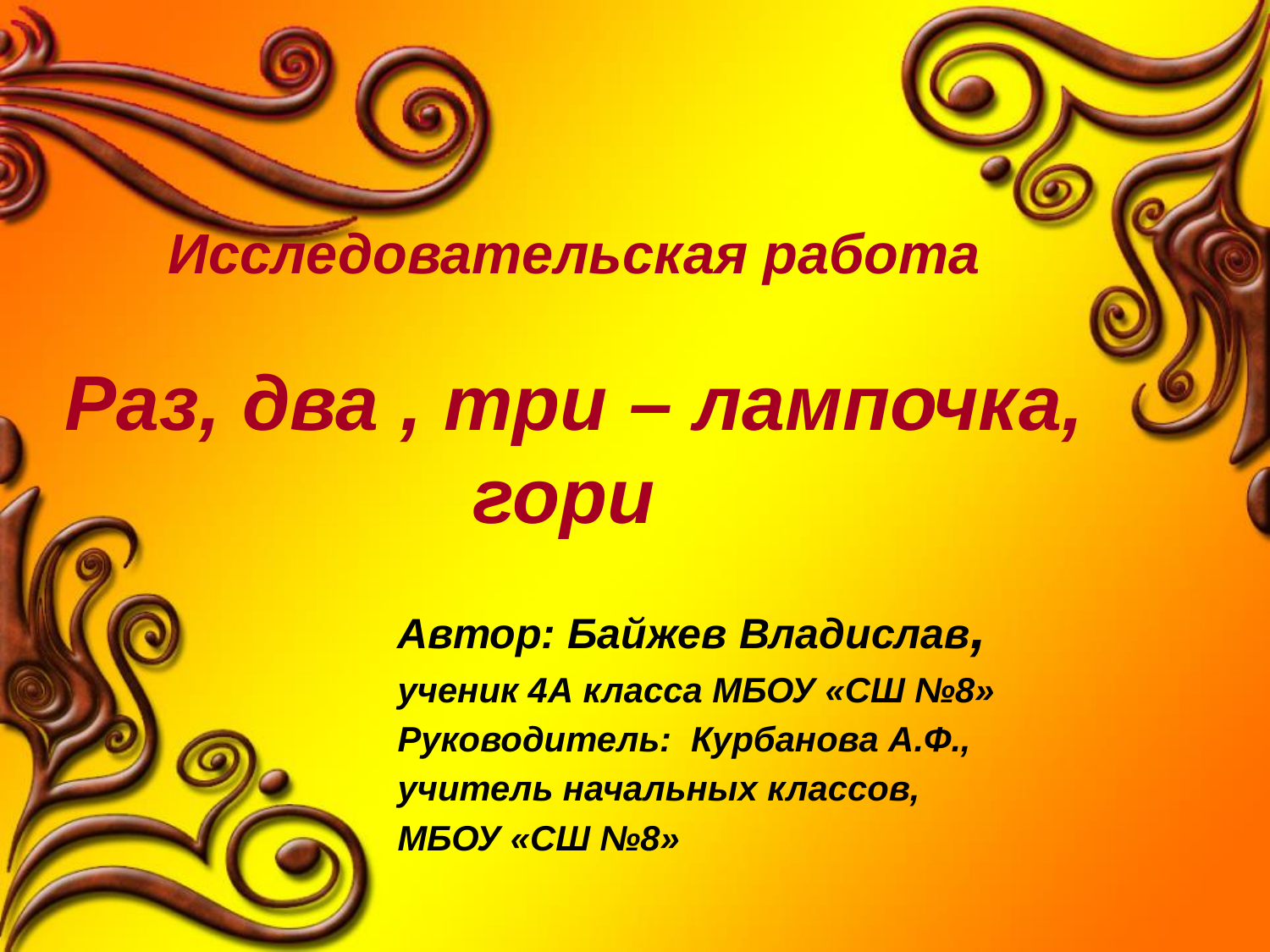

# Исследовательская работа Раз, два , три – лампочка, гори
Автор: Байжев Владислав,
ученик 4А класса МБОУ «СШ №8»
Руководитель:  Курбанова А.Ф.,
учитель начальных классов,
МБОУ «СШ №8»